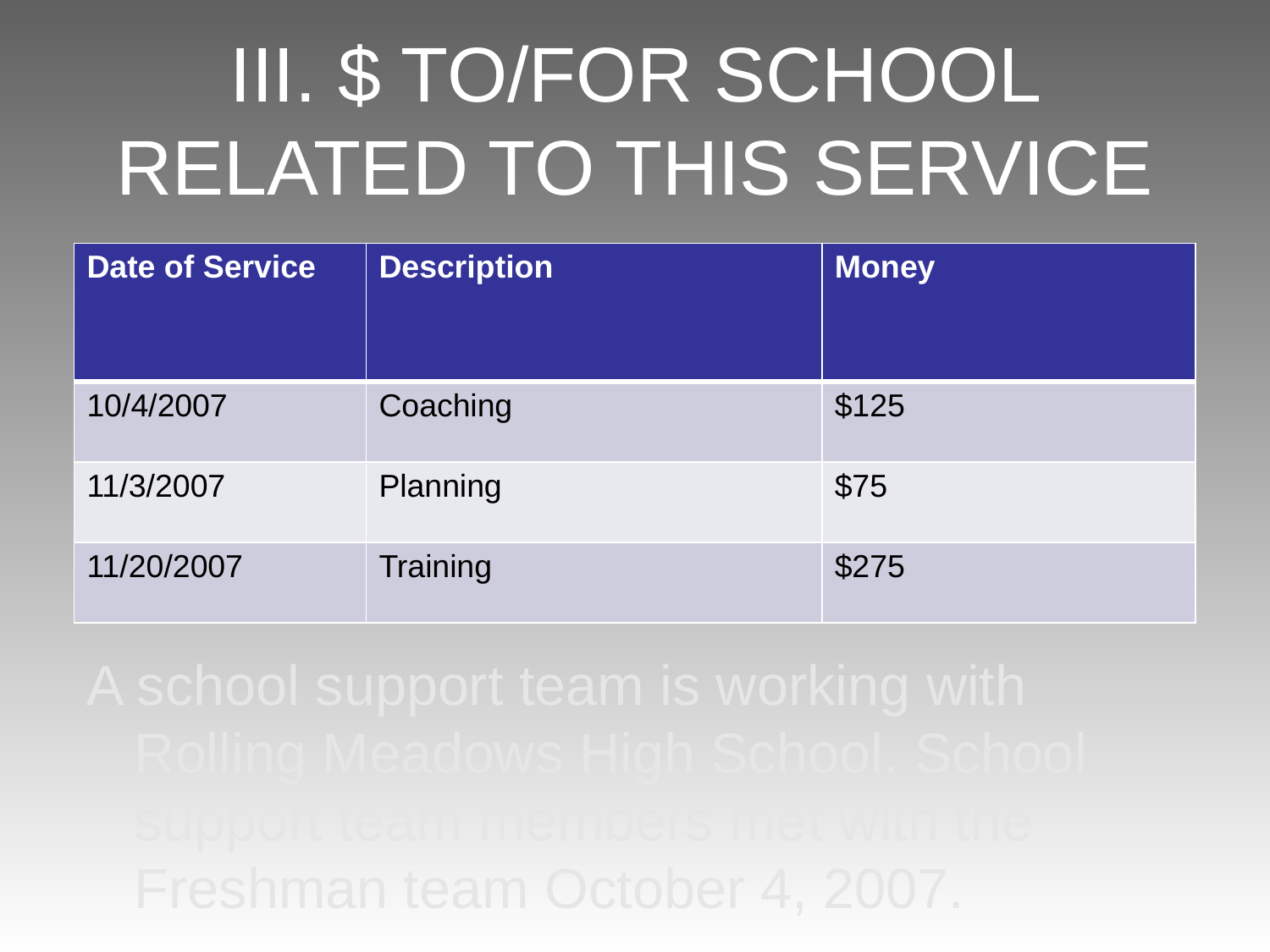

# III. $ TO/FOR SCHOOL RELATED TO THIS SERVICE

A school support team is working with Rolling Meadows High School. School support team members met with the Freshman team October 4, 2007.

| Date of Service | Description | Money |
| --- | --- | --- |
| 10/4/2007 | Coaching | $125 |
| 11/3/2007 | Planning | $75 |
| 11/20/2007 | Training | $275 |